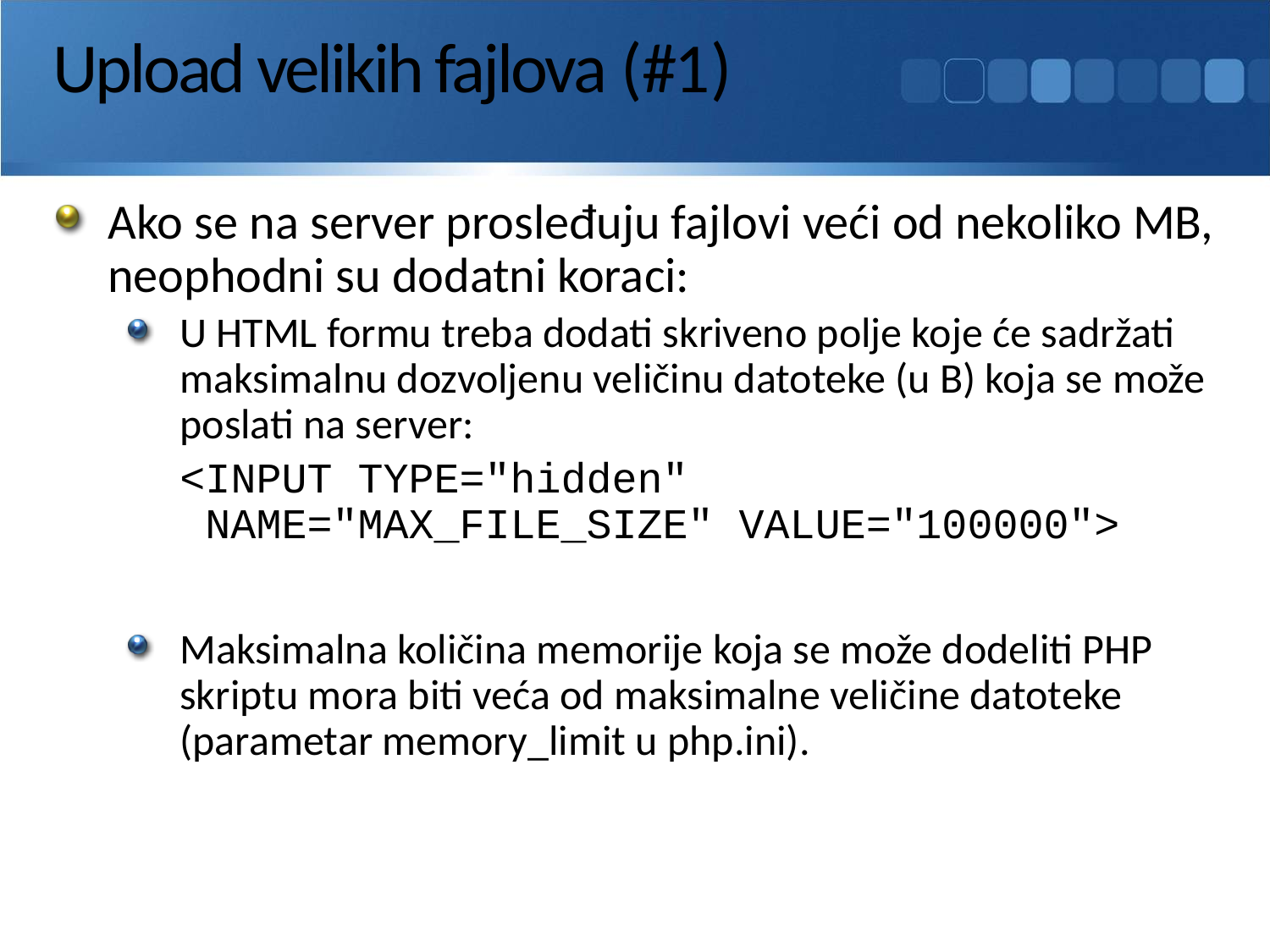

# Upload velikih fajlova (#1)
Ako se na server prosleđuju fajlovi veći od nekoliko MB, neophodni su dodatni koraci:
U HTML formu treba dodati skriveno polje koje će sadržati maksimalnu dozvoljenu veličinu datoteke (u B) koja se može poslati na server:
	<INPUT TYPE="hidden"
 NAME="MAX_FILE_SIZE" VALUE="100000">

Maksimalna količina memorije koja se može dodeliti PHP skriptu mora biti veća od maksimalne veličine datoteke (parametar memory_limit u php.ini).